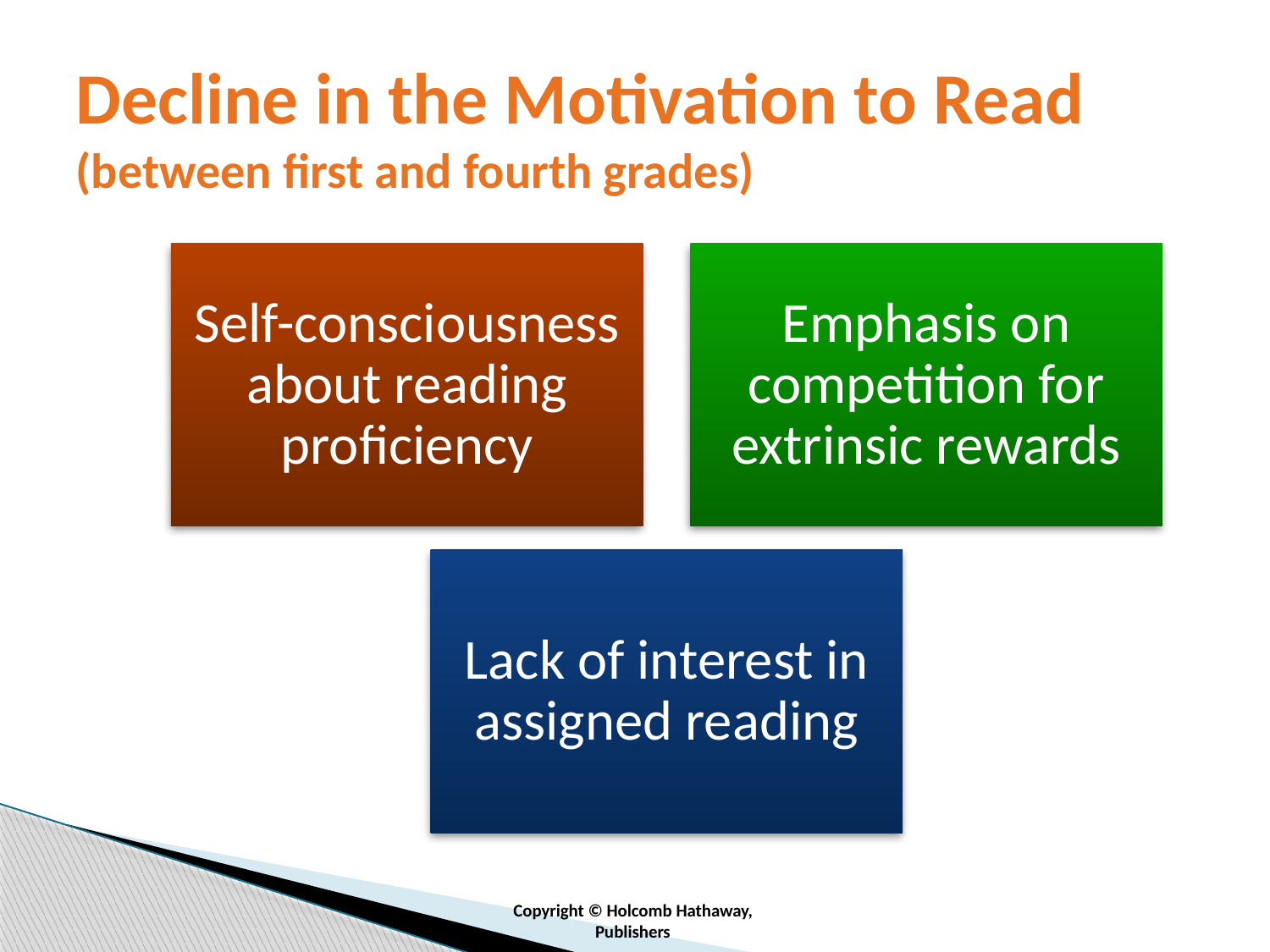

# Decline in the Motivation to Read (between first and fourth grades)
Self-consciousness about reading proficiency
Emphasis on competition for extrinsic rewards
Lack of interest in assigned reading
Copyright © Holcomb Hathaway,
Publishers